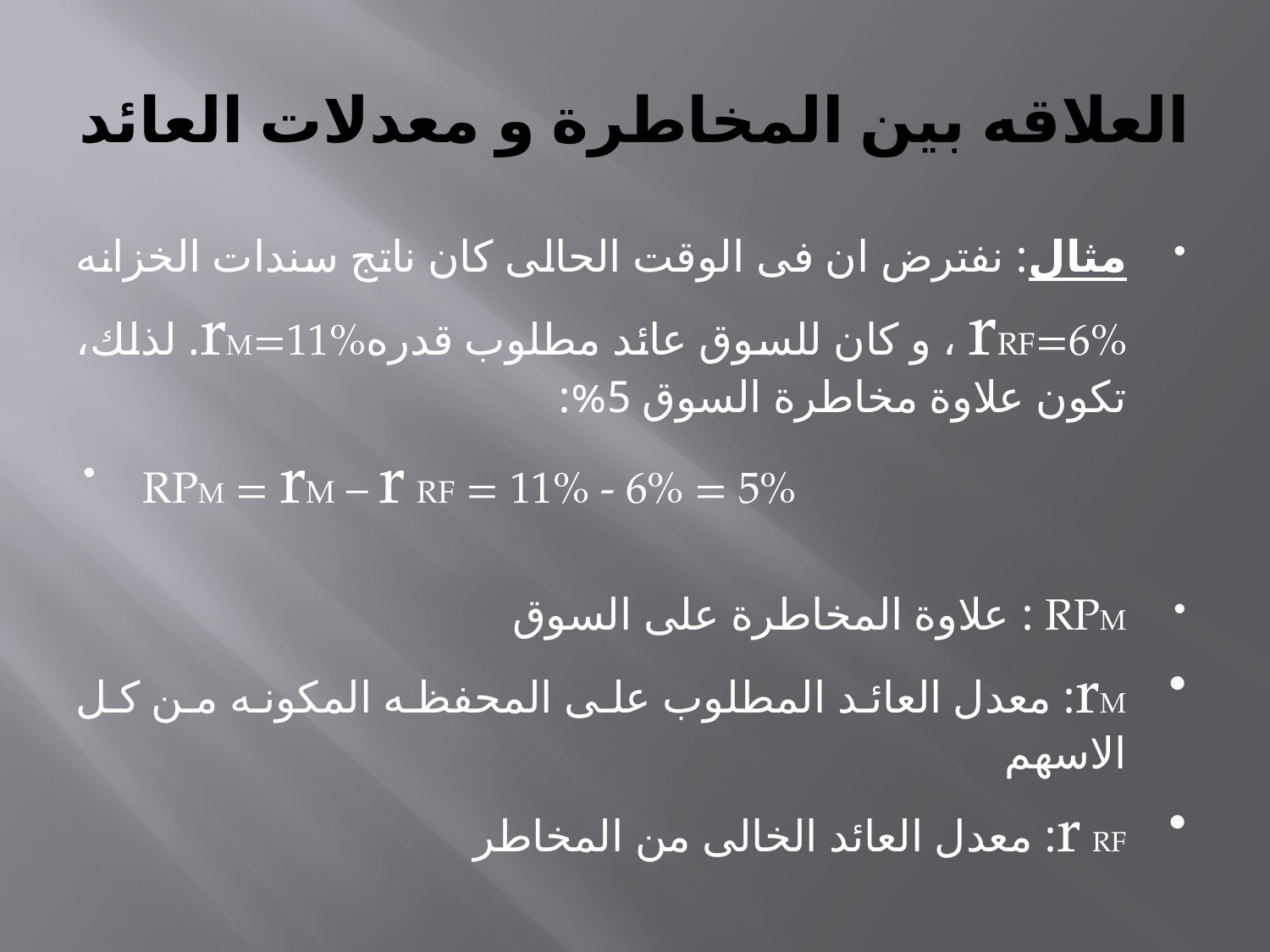

# العلاقه بين المخاطرة و معدلات العائد
مثال: نفترض ان فى الوقت الحالى كان ناتج سندات الخزانه rRF=6% ، و كان للسوق عائد مطلوب قدرهrM=11%. لذلك، تكون علاوة مخاطرة السوق 5%:
RPM = rM – r RF = 11% - 6% = 5%

RPM : علاوة المخاطرة على السوق
rM: معدل العائد المطلوب على المحفظه المكونه من كل الاسهم
r RF: معدل العائد الخالى من المخاطر